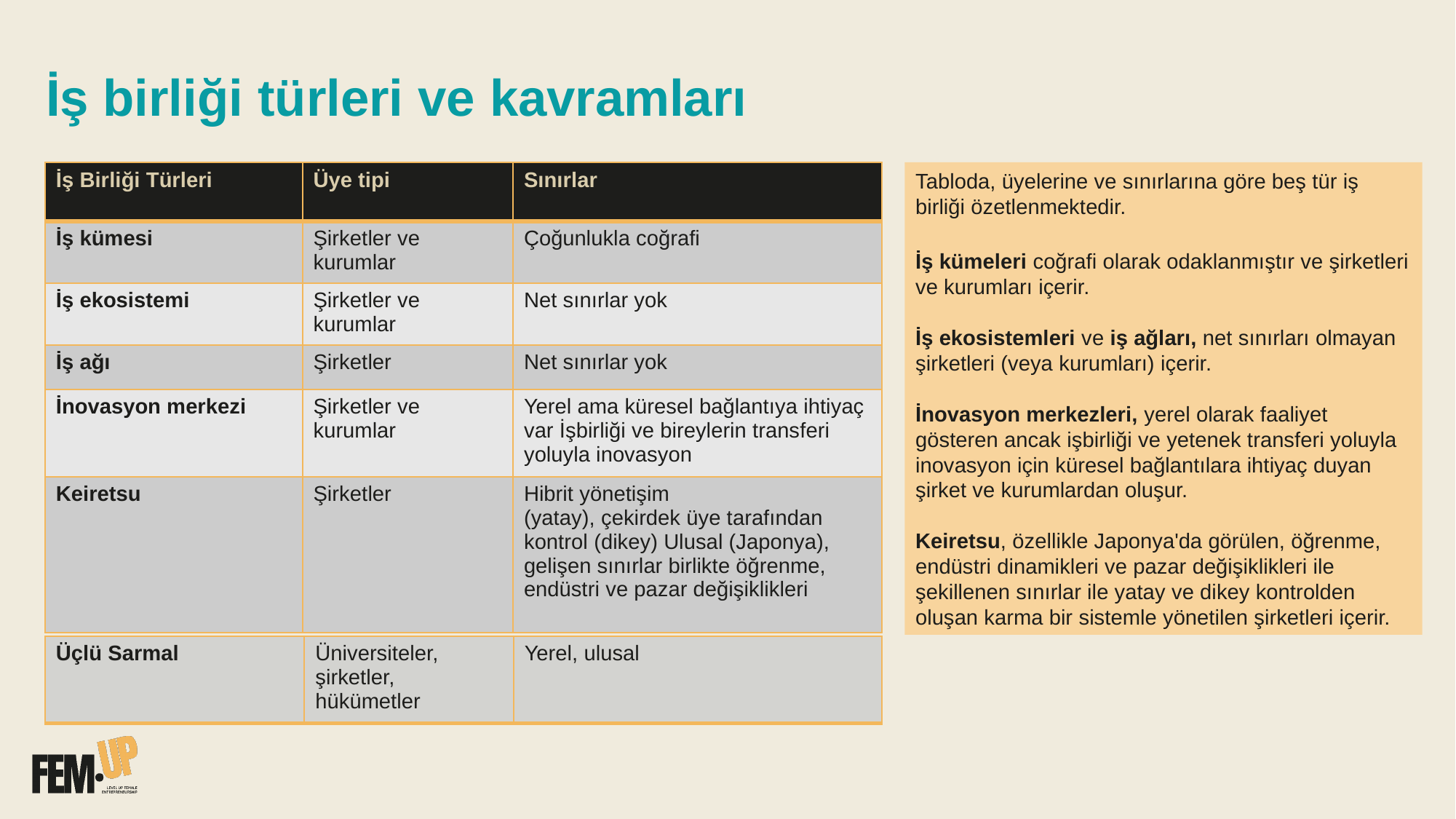

İş birliği türleri ve kavramları
| İş Birliği Türleri | Üye tipi | Sınırlar |
| --- | --- | --- |
| İş kümesi | Şirketler ve kurumlar | Çoğunlukla coğrafi |
| İş ekosistemi | Şirketler ve kurumlar | Net sınırlar yok |
| İş ağı | Şirketler | Net sınırlar yok |
| İnovasyon merkezi | Şirketler ve kurumlar | Yerel ama küresel bağlantıya ihtiyaç var İşbirliği ve bireylerin transferi yoluyla inovasyon |
| Keiretsu | Şirketler | Hibrit yönetişim (yatay), çekirdek üye tarafından kontrol (dikey) Ulusal (Japonya), gelişen sınırlar birlikte öğrenme, endüstri ve pazar değişiklikleri |
Tabloda, üyelerine ve sınırlarına göre beş tür iş birliği özetlenmektedir.

İş kümeleri coğrafi olarak odaklanmıştır ve şirketleri ve kurumları içerir.
İş ekosistemleri ve iş ağları, net sınırları olmayan şirketleri (veya kurumları) içerir.
İnovasyon merkezleri, yerel olarak faaliyet gösteren ancak işbirliği ve yetenek transferi yoluyla inovasyon için küresel bağlantılara ihtiyaç duyan şirket ve kurumlardan oluşur.
Keiretsu, özellikle Japonya'da görülen, öğrenme, endüstri dinamikleri ve pazar değişiklikleri ile şekillenen sınırlar ile yatay ve dikey kontrolden oluşan karma bir sistemle yönetilen şirketleri içerir.
| Üçlü Sarmal | Üniversiteler, şirketler, hükümetler | Yerel, ulusal |
| --- | --- | --- |